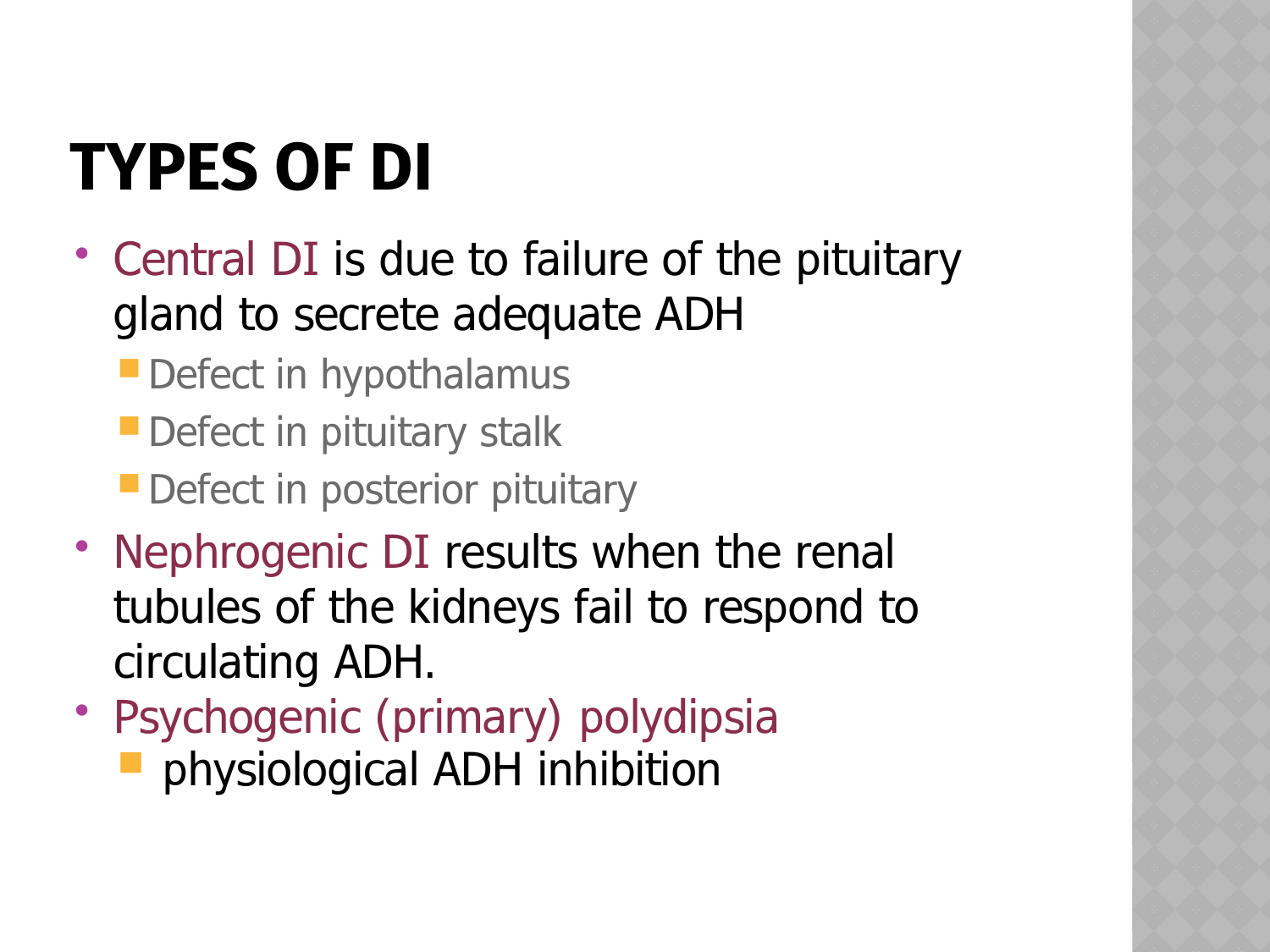

# Types of DI
Central DI is due to failure of the pituitary gland to secrete adequate ADH
Defect in hypothalamus
Defect in pituitary stalk
Defect in posterior pituitary
Nephrogenic DI results when the renal tubules of the kidneys fail to respond to circulating ADH.
Psychogenic (primary) polydipsia
 physiological ADH inhibition